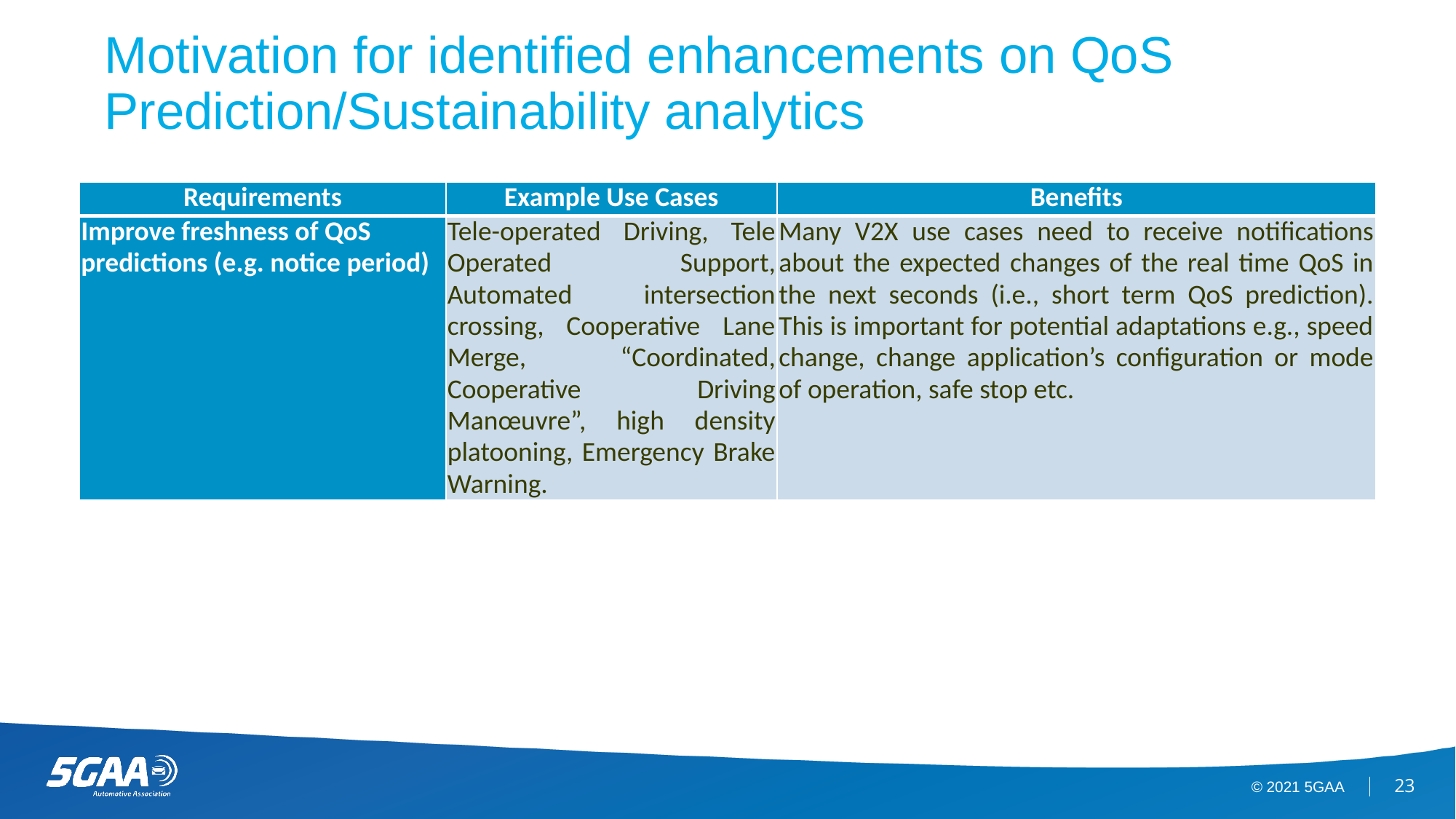

# Motivation for identified enhancements on QoS Prediction/Sustainability analytics
| Requirements | Example Use Cases | Benefits |
| --- | --- | --- |
| Improve freshness of QoS predictions (e.g. notice period) | Tele-operated Driving, Tele Operated Support, Automated intersection crossing, Cooperative Lane Merge, “Coordinated, Cooperative Driving Manœuvre”, high density platooning, Emergency Brake Warning. | Many V2X use cases need to receive notifications about the expected changes of the real time QoS in the next seconds (i.e., short term QoS prediction). This is important for potential adaptations e.g., speed change, change application’s configuration or mode of operation, safe stop etc. |